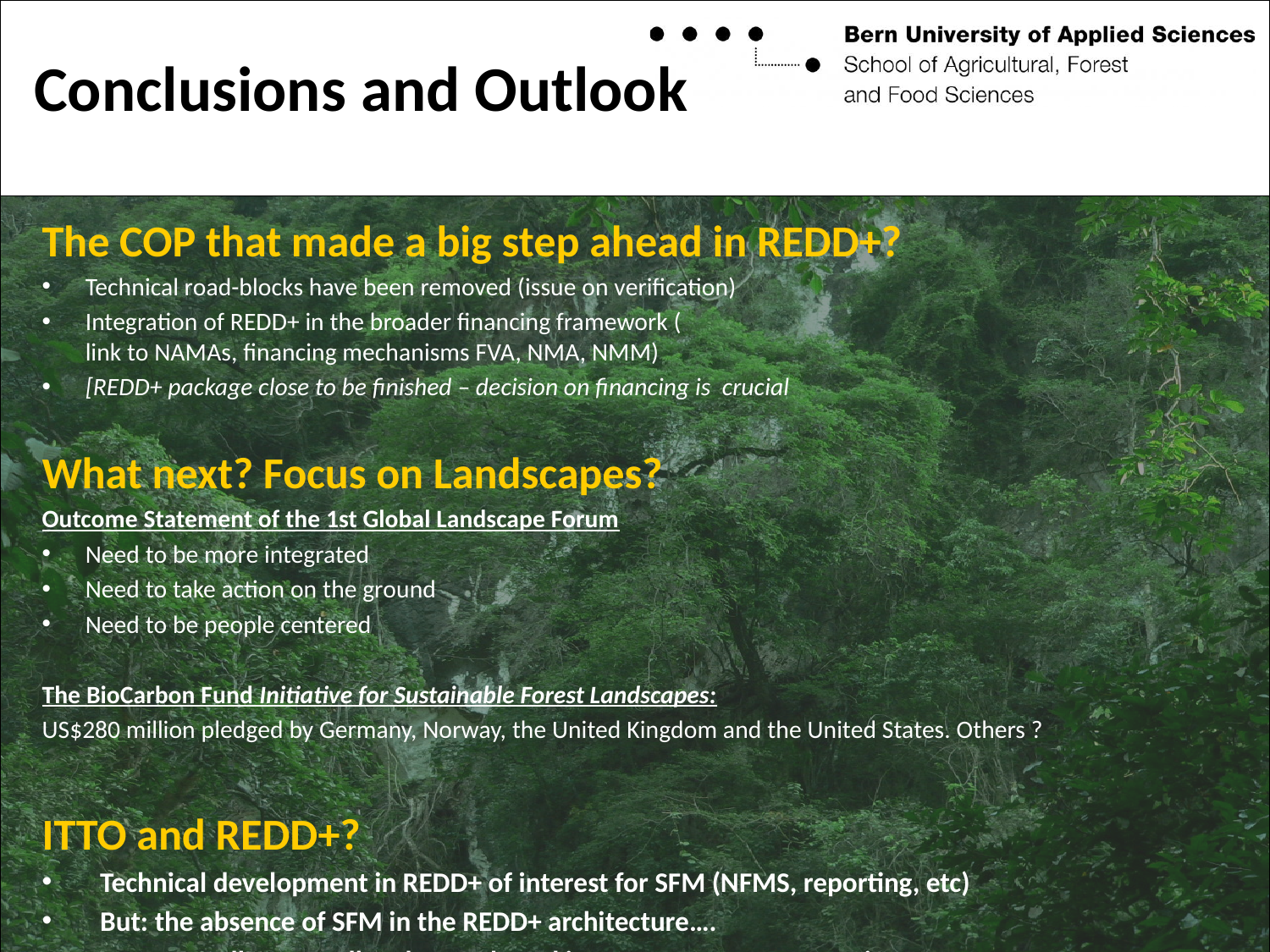

# Conclusions and Outlook
The COP that made a big step ahead in REDD+?
Technical road-blocks have been removed (issue on verification)
Integration of REDD+ in the broader financing framework (
link to NAMAs, financing mechanisms FVA, NMA, NMM)
[REDD+ package close to be finished – decision on financing is  crucial

What next? Focus on Landscapes?
Outcome Statement of the 1st Global Landscape Forum
Need to be more integrated
Need to take action on the ground
Need to be people centered

The BioCarbon Fund Initiative for Sustainable Forest Landscapes:
US$280 million pledged by Germany, Norway, the United Kingdom and the United States. Others ?

ITTO and REDD+?
Technical development in REDD+ of interest for SFM (NFMS, reporting, etc)
But: the absence of SFM in the REDD+ architecture….
IFM generally not really taken on board in REDD+ counttry strategies